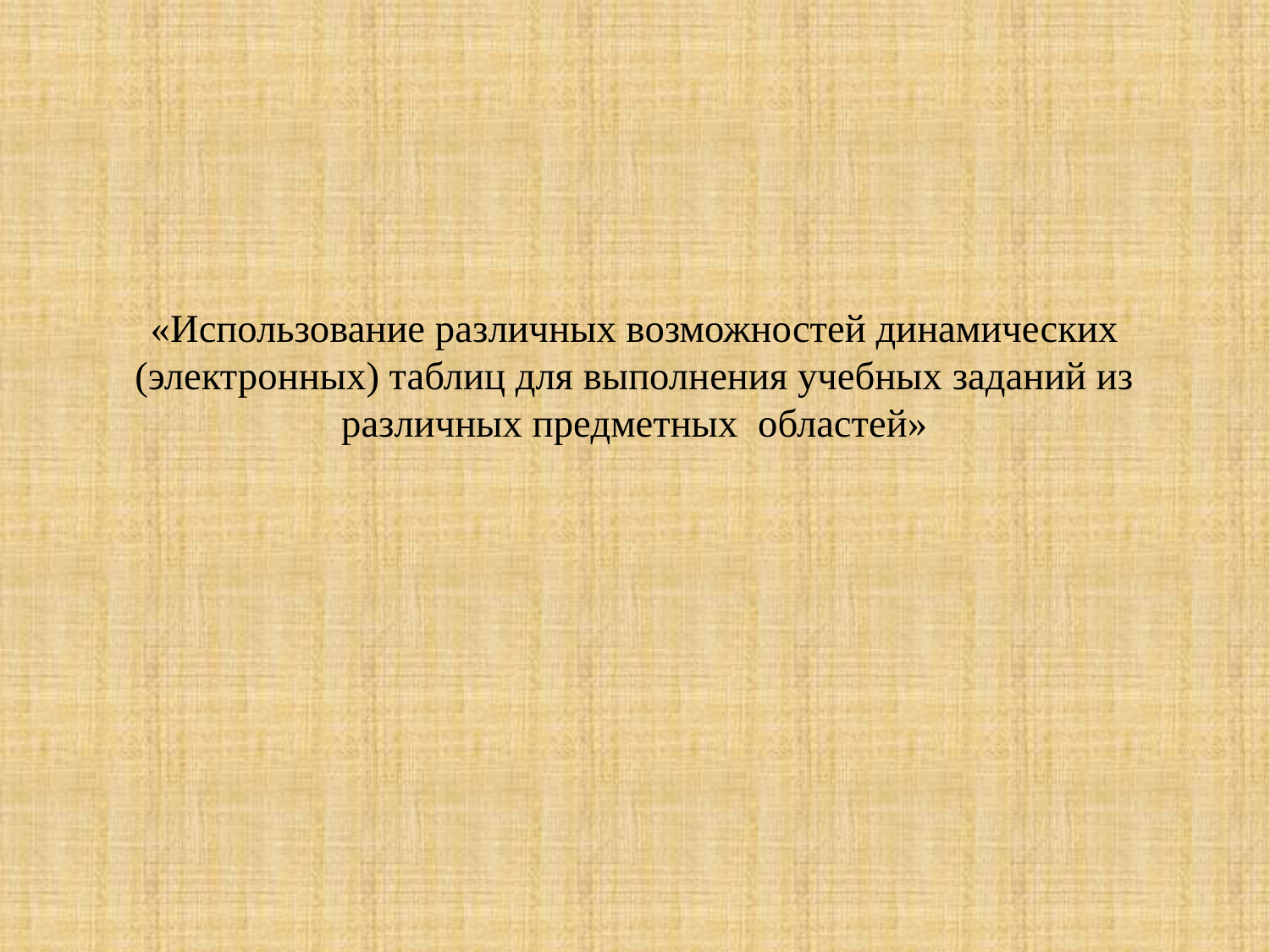

# «Использование различных возможностей динамических (электронных) таблиц для выполнения учебных заданий из различных предметных  областей»